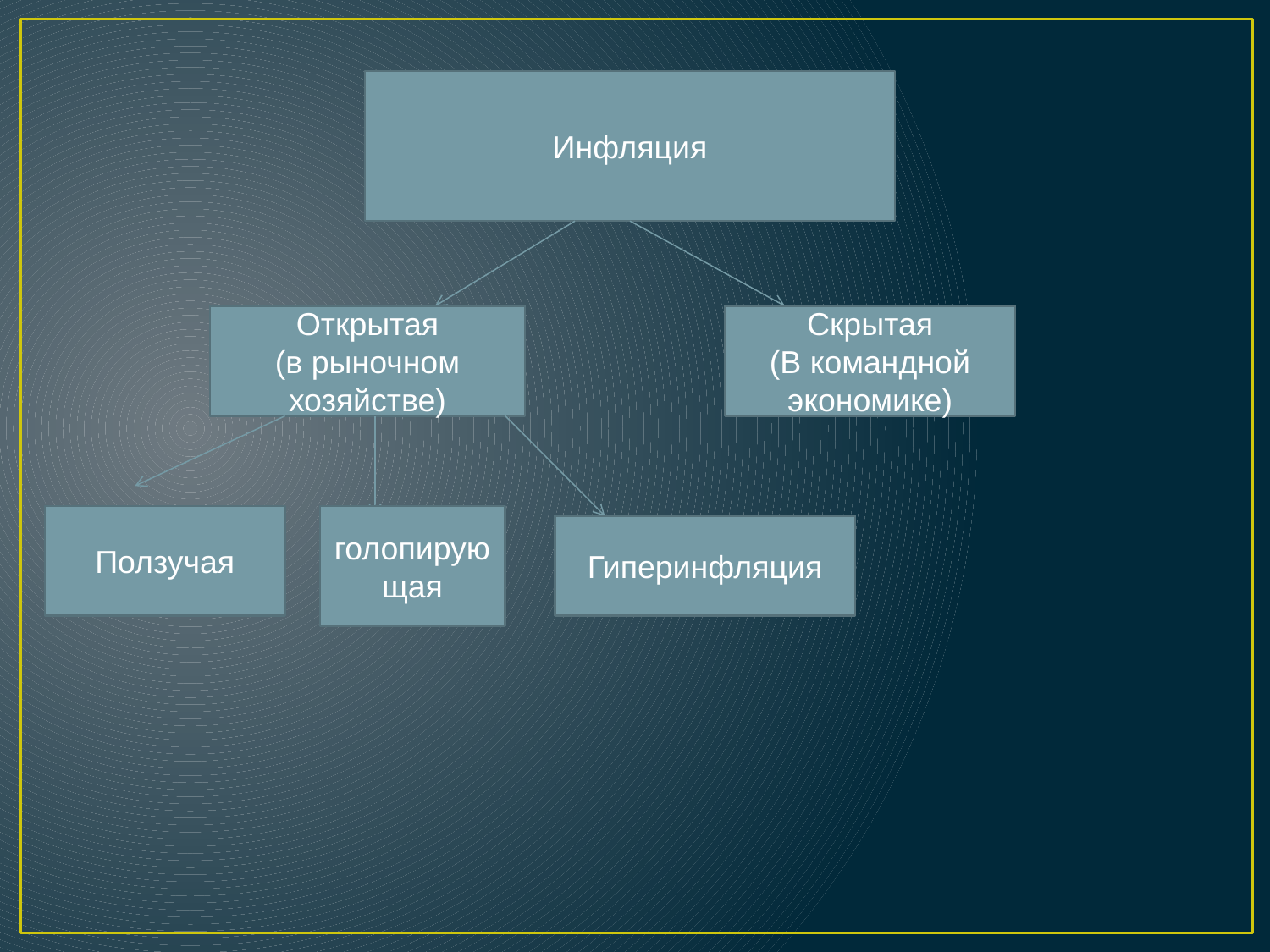

Инфляция
Открытая
(в рыночном хозяйстве)
Скрытая
(В командной экономике)
Ползучая
голопирующая
Гиперинфляция